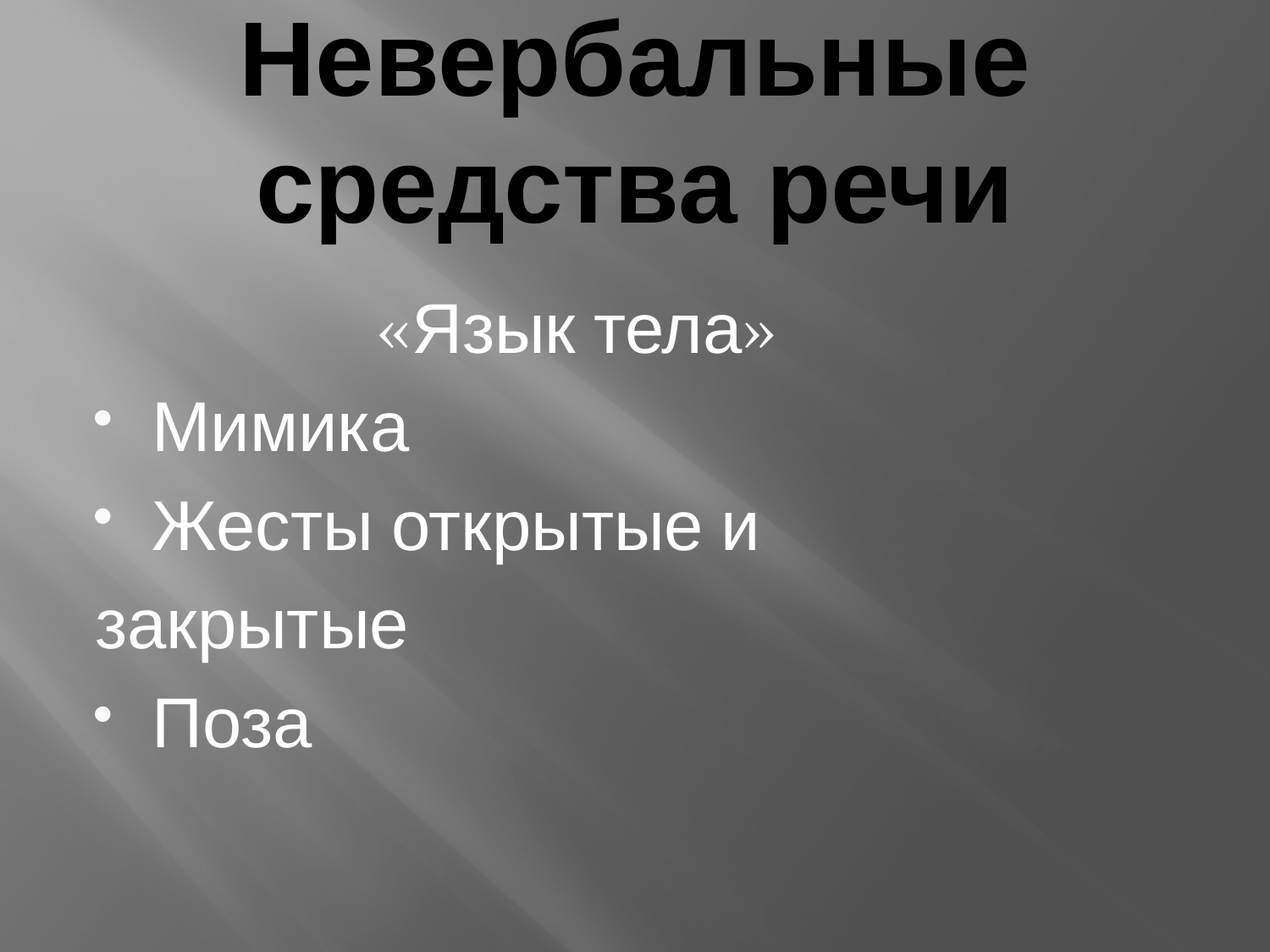

# Невербальные средства речи

                «Язык тела»
Мимика
Жесты открытые и
закрытые
Поза